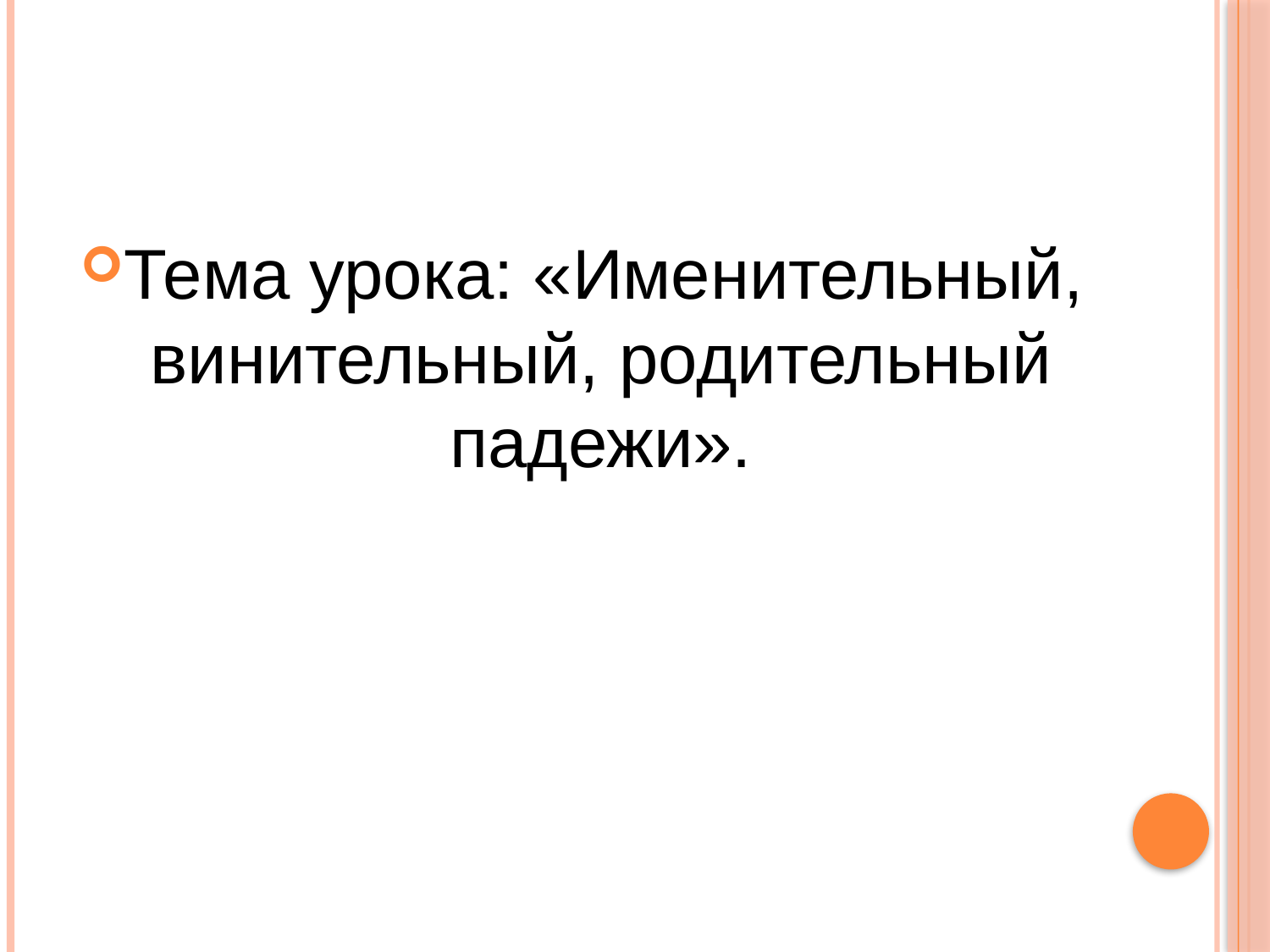

#
Тема урока: «Именительный, винительный, родительный падежи».